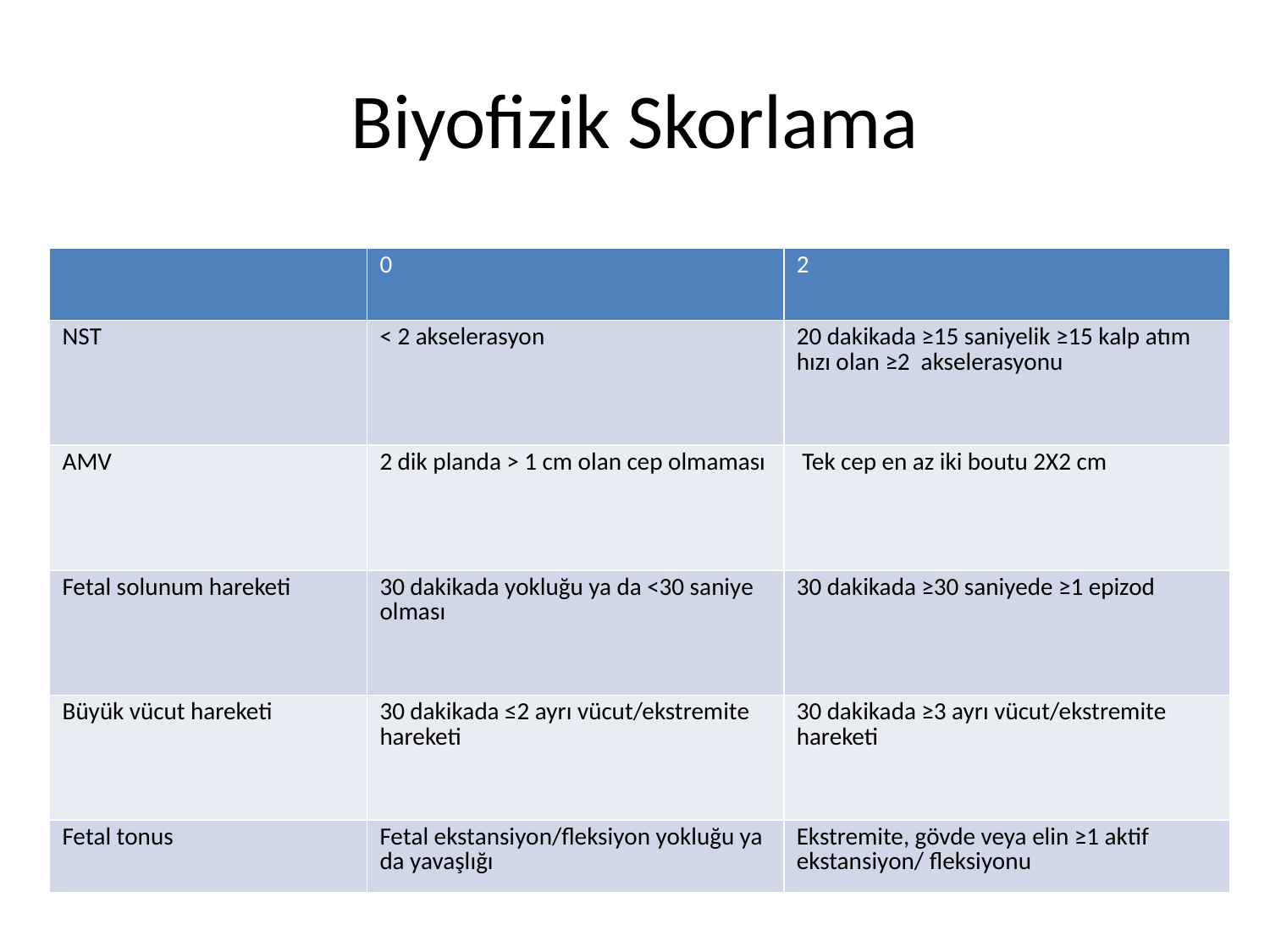

# Biyofizik Skorlama
|  | 0 | 2 |
| --- | --- | --- |
| NST | < 2 akselerasyon | 20 dakikada ≥15 saniyelik ≥15 kalp atım hızı olan ≥2 akselerasyonu |
| AMV | 2 dik planda > 1 cm olan cep olmaması | Tek cep en az iki boutu 2X2 cm |
| Fetal solunum hareketi | 30 dakikada yokluğu ya da <30 saniye olması | 30 dakikada ≥30 saniyede ≥1 epizod |
| Büyük vücut hareketi | 30 dakikada ≤2 ayrı vücut/ekstremite hareketi | 30 dakikada ≥3 ayrı vücut/ekstremite hareketi |
| Fetal tonus | Fetal ekstansiyon/fleksiyon yokluğu ya da yavaşlığı | Ekstremite, gövde veya elin ≥1 aktif ekstansiyon/ fleksiyonu |